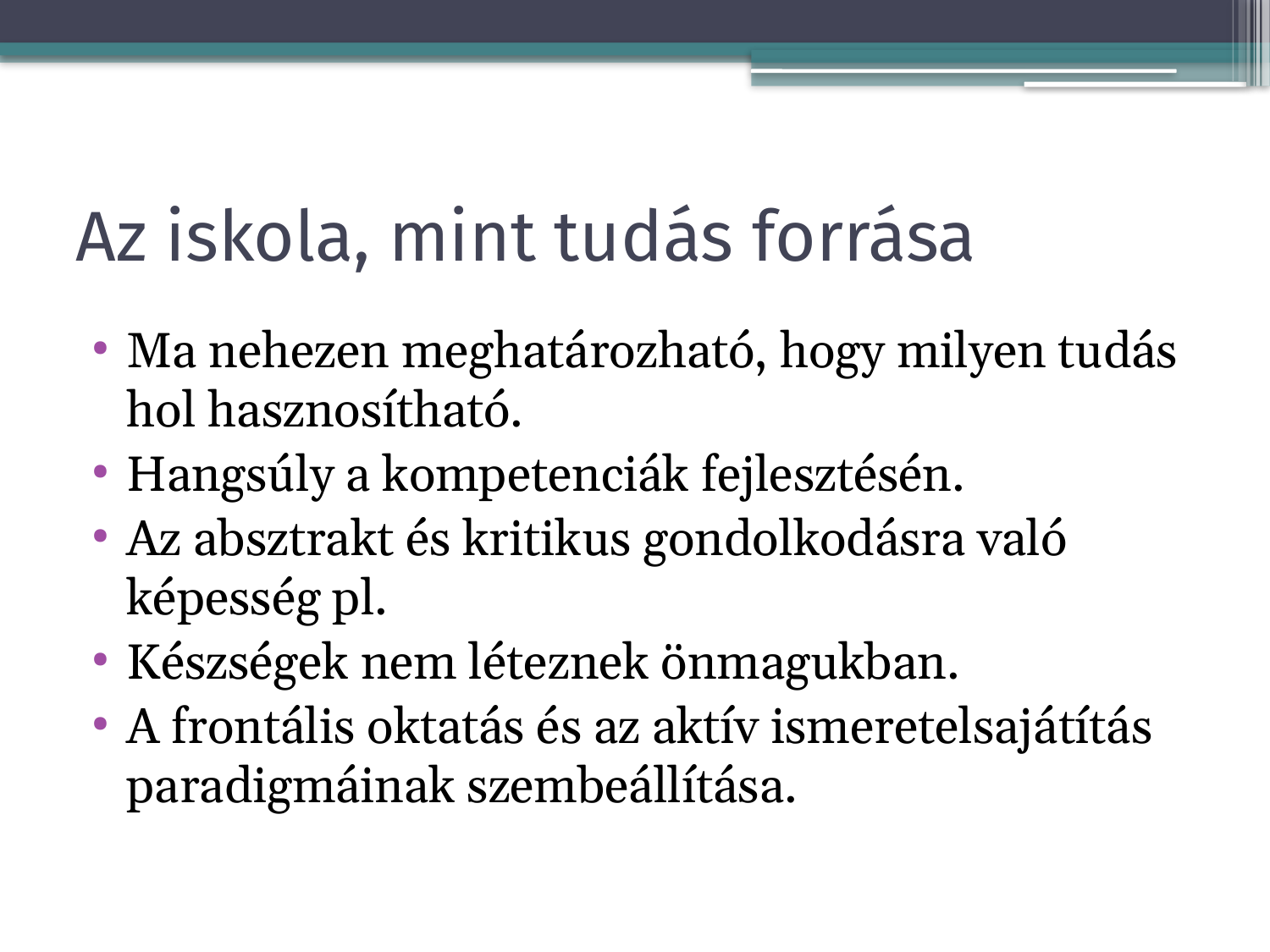

# Az iskola, mint tudás forrása
Ma nehezen meghatározható, hogy milyen tudás hol hasznosítható.
Hangsúly a kompetenciák fejlesztésén.
Az absztrakt és kritikus gondolkodásra való képesség pl.
Készségek nem léteznek önmagukban.
A frontális oktatás és az aktív ismeretelsajátítás paradigmáinak szembeállítása.